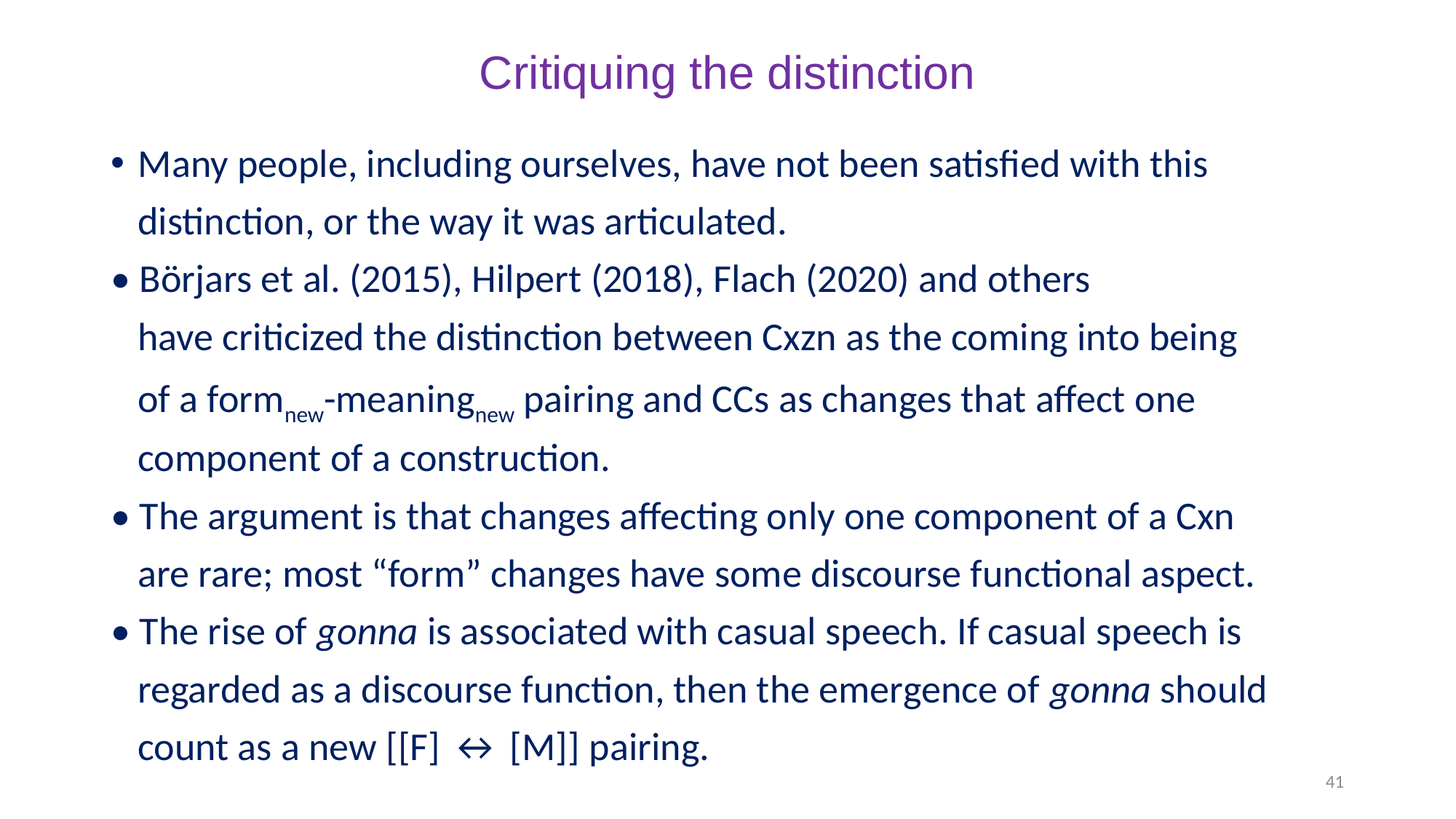

# Critiquing the distinction
Many people, including ourselves, have not been satisfied with this
   distinction, or the way it was articulated.
• Börjars et al. (2015), Hilpert (2018), Flach (2020) and others
   have criticized the distinction between Cxzn as the coming into being
   of a formnew-meaningnew pairing and CCs as changes that affect one
   component of a construction.
• The argument is that changes affecting only one component of a Cxn
   are rare; most “form” changes have some discourse functional aspect.
• The rise of gonna is associated with casual speech. If casual speech is
   regarded as a discourse function, then the emergence of gonna should
   count as a new [[F] ↔ [M]] pairing.
41